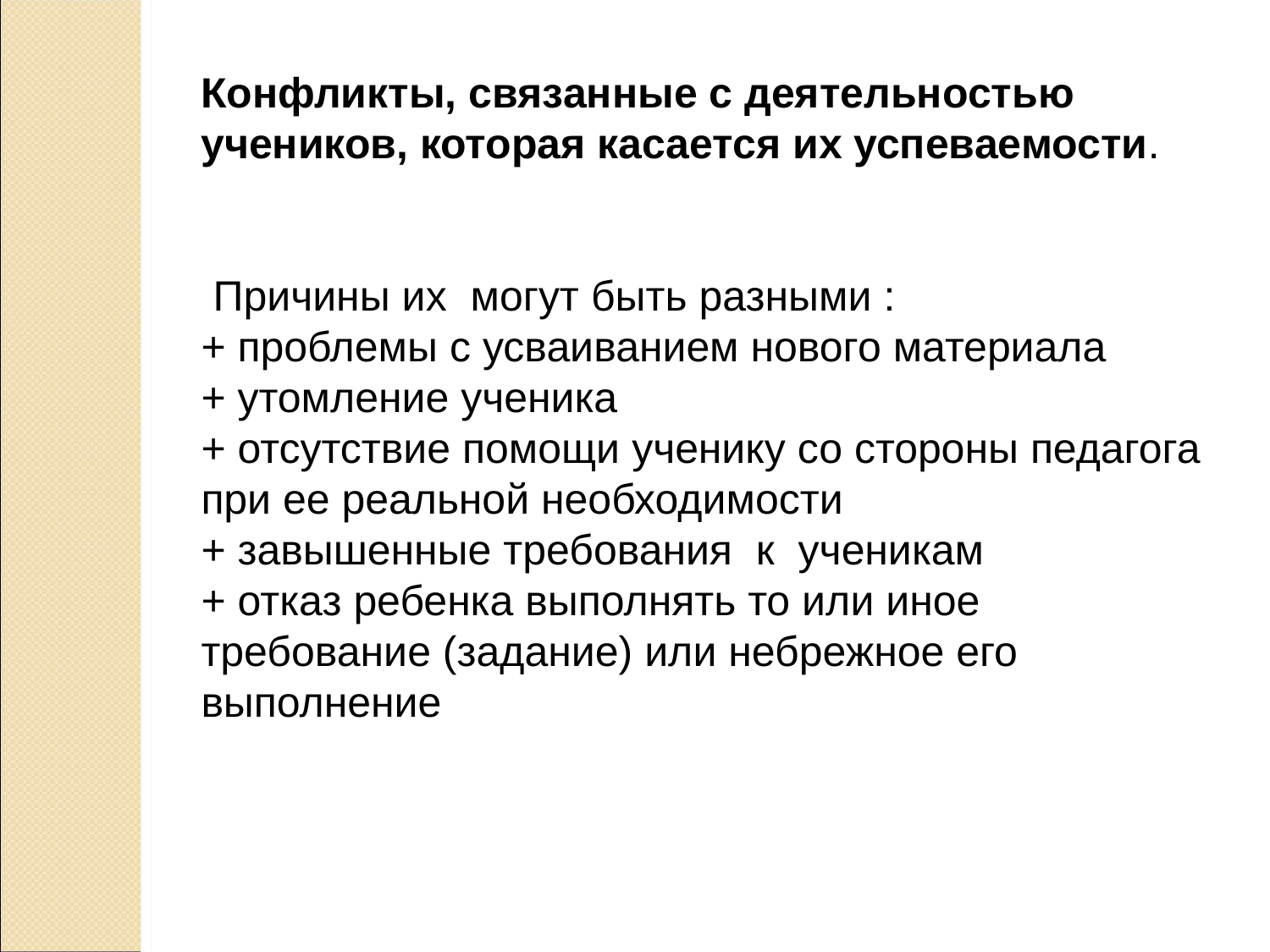

Конфликты, связанные с деятельностью учеников, которая касается их успеваемости.

 Причины их  могут быть разными :
+ проблемы с усваиванием нового материала
+ утомление ученика
+ отсутствие помощи ученику со стороны педагога  при ее реальной необходимости
+ завышенные требования  к  ученикам
+ отказ ребенка выполнять то или иное требование (задание) или небрежное его выполнение